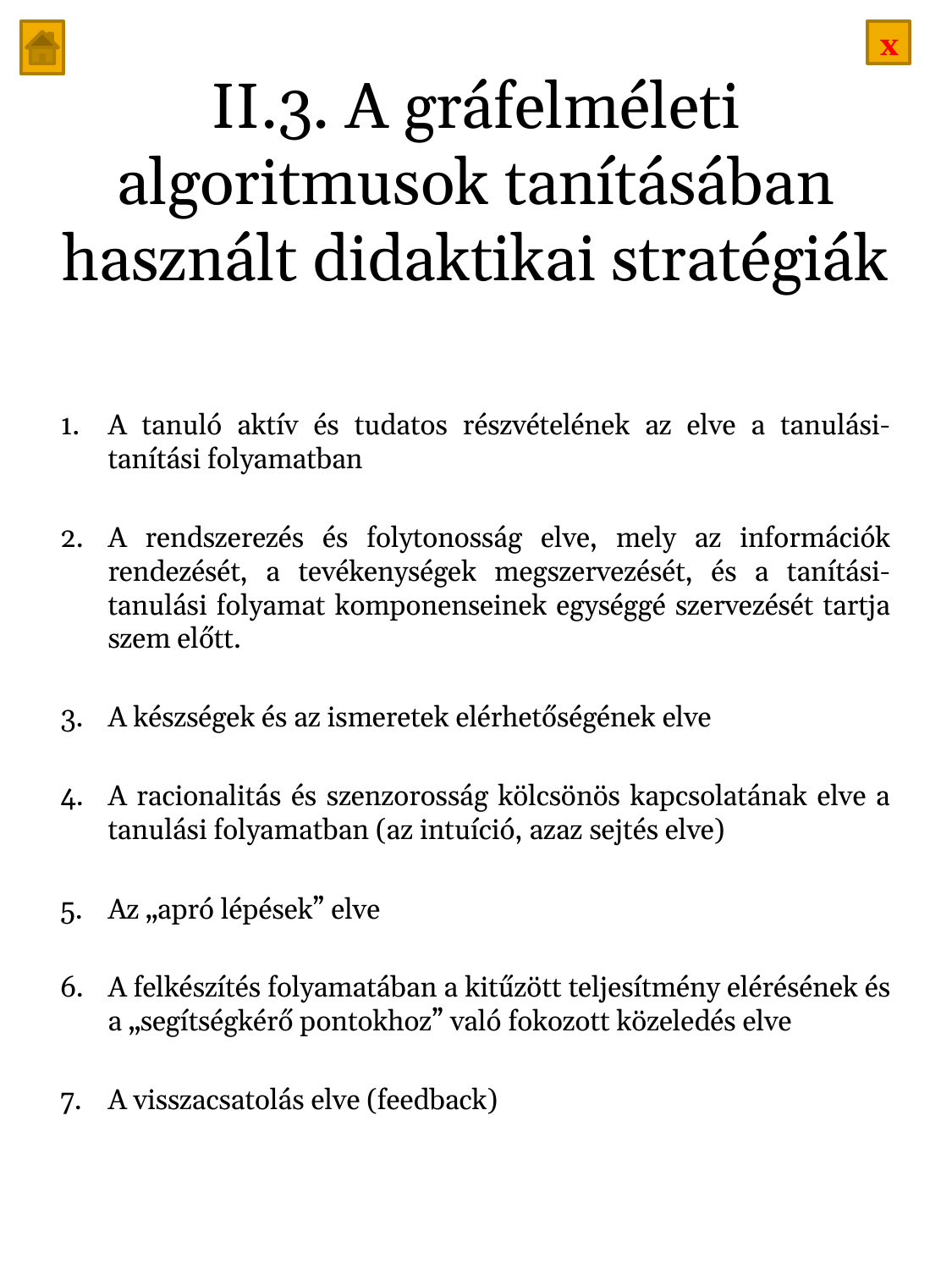

# II.3. A gráfelméleti algoritmusok tanításában használt didaktikai stratégiák
A tanuló aktív és tudatos részvételének az elve a tanulási-tanítási folyamatban

A rendszerezés és folytonosság elve, mely az információk rendezését, a tevékenységek megszervezését, és a tanítási-tanulási folyamat komponenseinek egységgé szervezését tartja szem előtt.

A készségek és az ismeretek elérhetőségének elve

A racionalitás és szenzorosság kölcsönös kapcsolatának elve a tanulási folyamatban (az intuíció, azaz sejtés elve)

Az „apró lépések” elve

A felkészítés folyamatában a kitűzött teljesítmény elérésének és a „segítségkérő pontokhoz” való fokozott közeledés elve

A visszacsatolás elve (feedback)